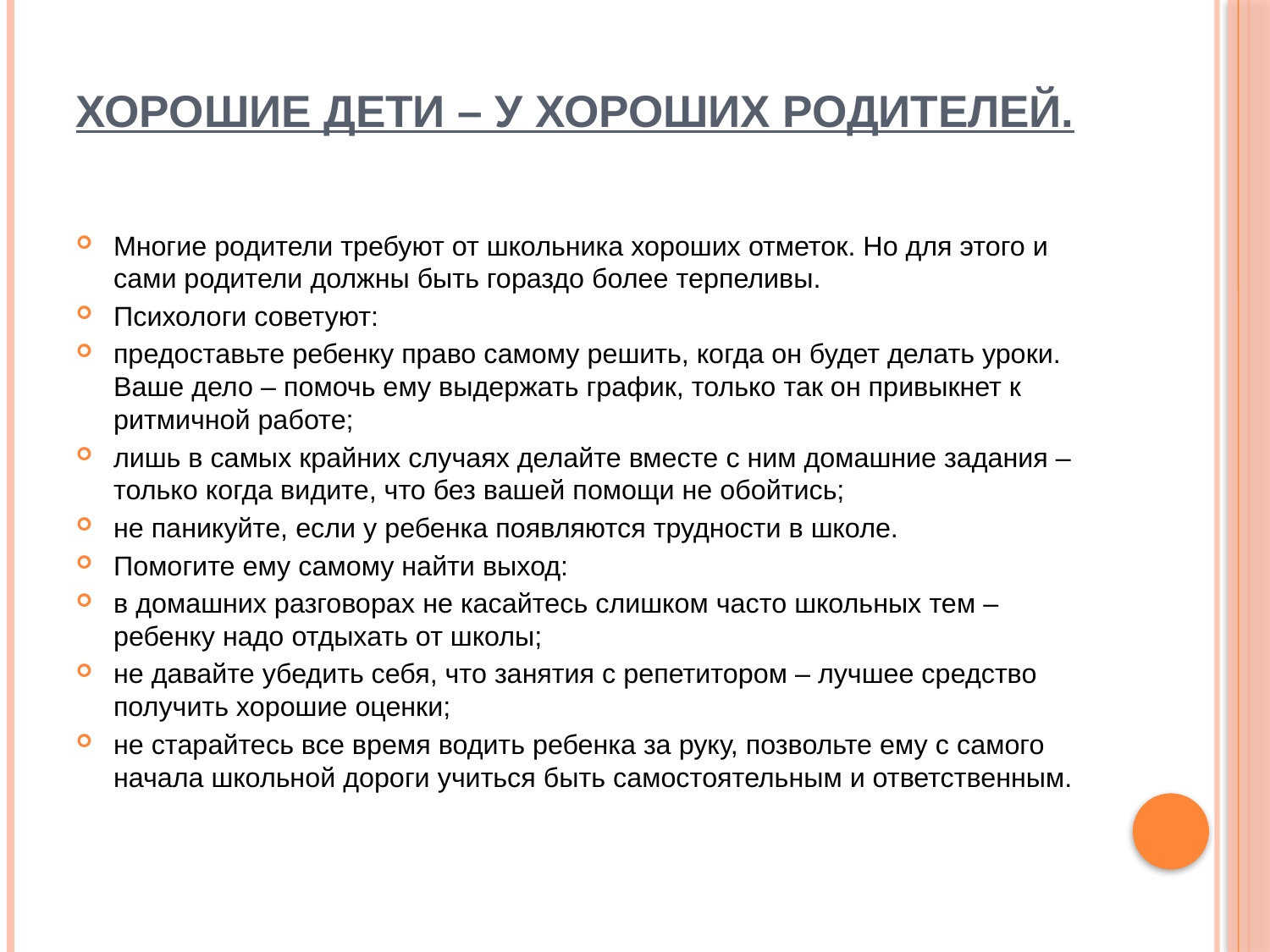

# Хорошие дети – у хороших родителей.
Многие родители требуют от школьника хороших отметок. Но для этого и сами родители должны быть гораздо более терпеливы.
Психологи советуют:
предоставьте ребенку право самому решить, когда он будет делать уроки. Ваше дело – помочь ему выдержать график, только так он привыкнет к ритмичной работе;
лишь в самых крайних случаях делайте вместе с ним домашние задания – только когда видите, что без вашей помощи не обойтись;
не паникуйте, если у ребенка появляются трудности в школе.
Помогите ему самому найти выход:
в домашних разговорах не касайтесь слишком часто школьных тем – ребенку надо отдыхать от школы;
не давайте убедить себя, что занятия с репетитором – лучшее средство получить хорошие оценки;
не старайтесь все время водить ребенка за руку, позвольте ему с самого начала школьной дороги учиться быть самостоятельным и ответственным.